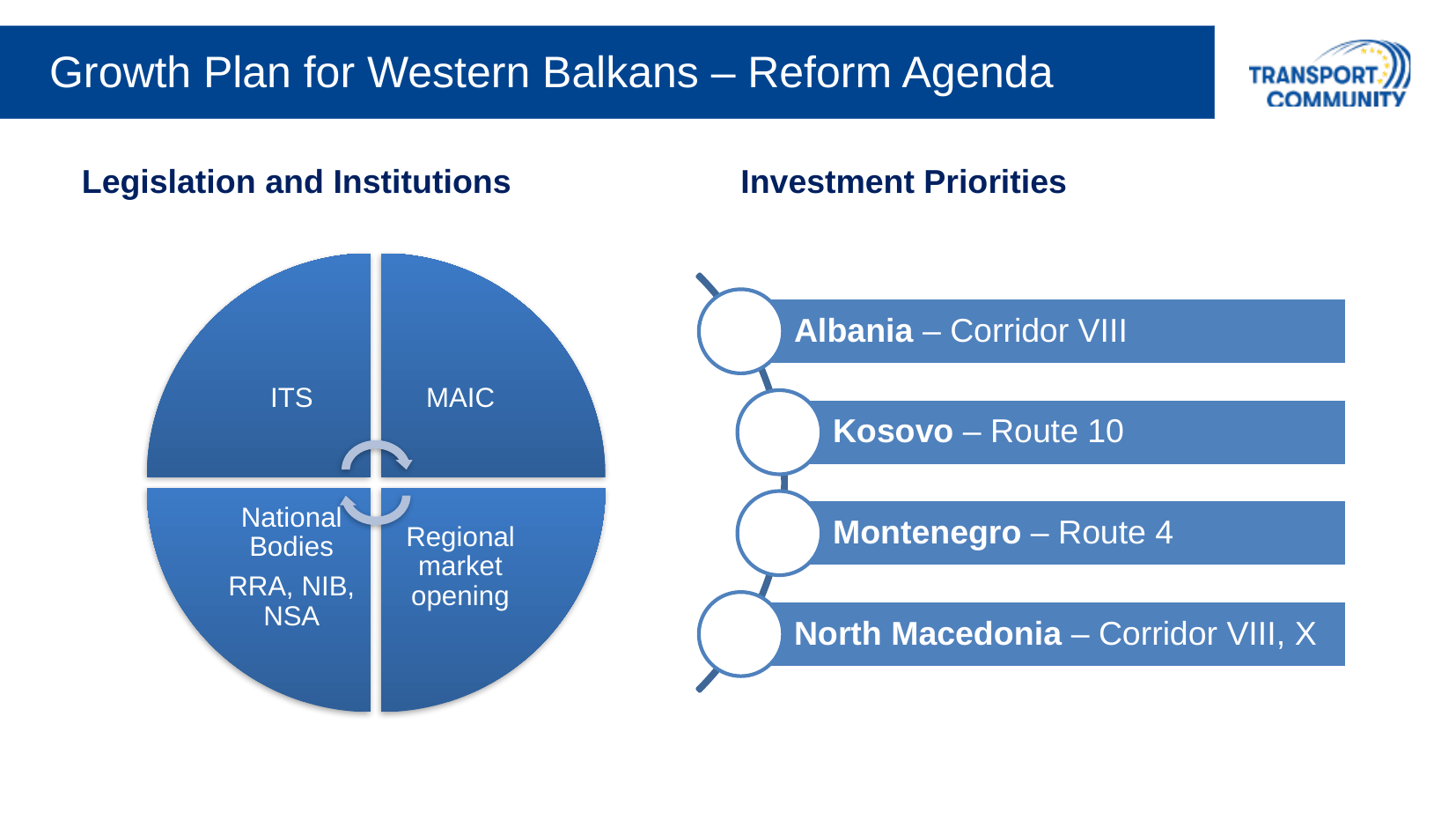

# Growth Plan for Western Balkans – Reform Agenda
Legislation and Institutions
Investment Priorities

ITS
MAIC
Regional market opening
National Bodies
RRA, NIB, NSA
Albania – Corridor VIII
Kosovo – Route 10
Montenegro – Route 4
North Macedonia – Corridor VIII, X